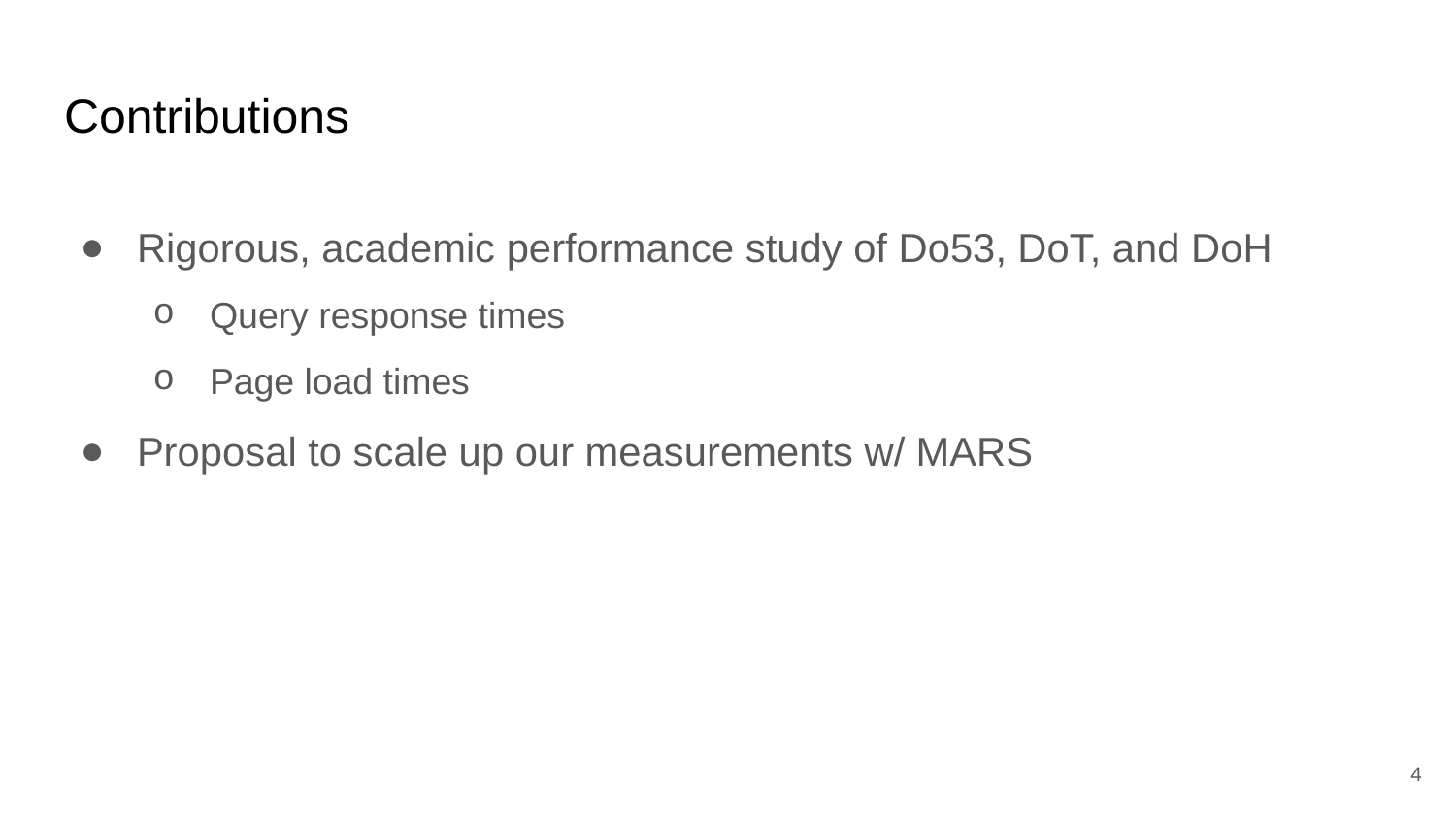

# Contributions
Rigorous, academic performance study of Do53, DoT, and DoH
Query response times
Page load times
Proposal to scale up our measurements w/ MARS

4